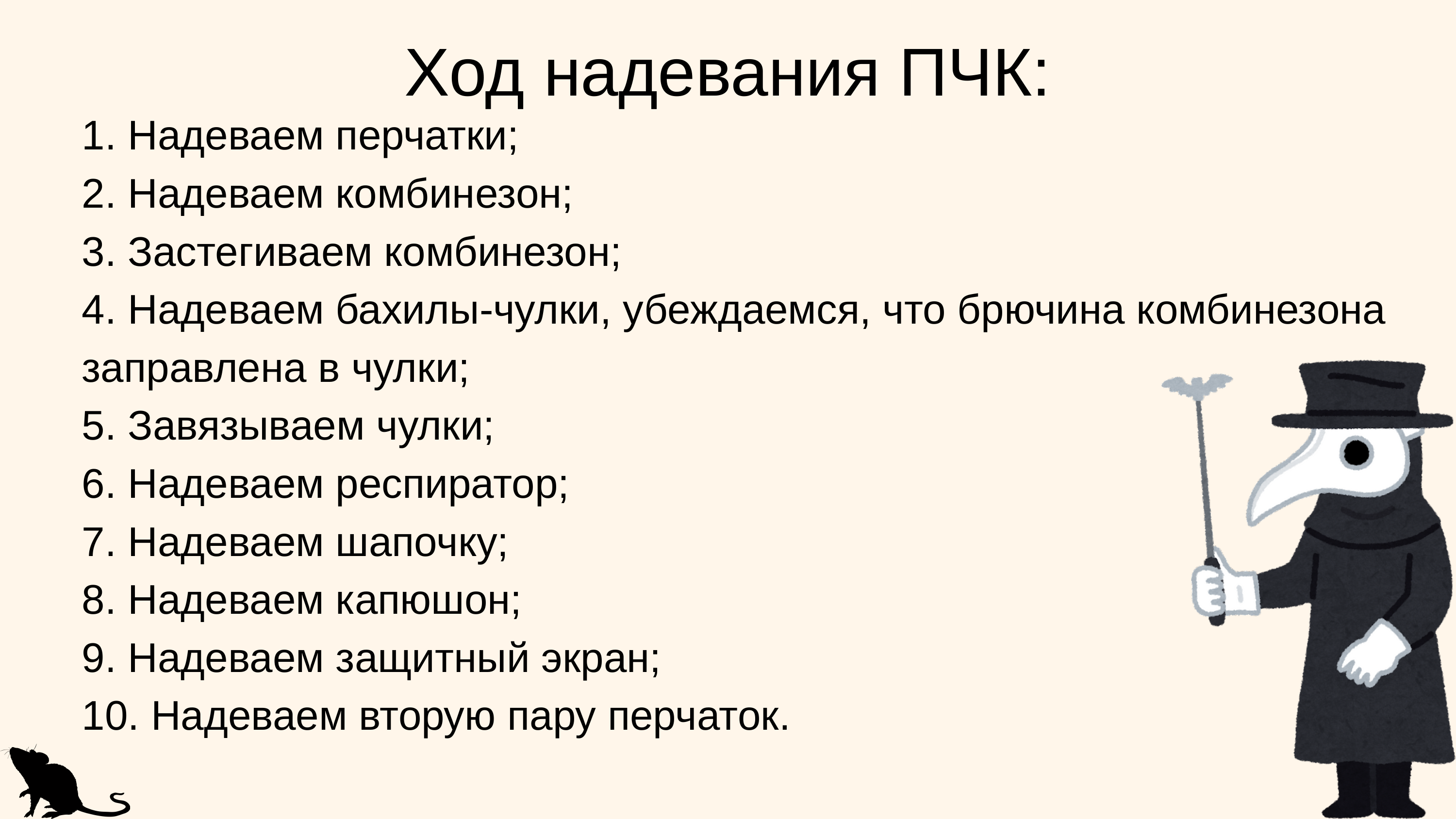

Ход надевания ПЧК:
1. Надеваем перчатки;
2. Надеваем комбинезон;
3. Застегиваем комбинезон;
4. Надеваем бахилы-чулки, убеждаемся, что брючина комбинезона заправлена в чулки;
5. Завязываем чулки;
6. Надеваем респиратор;
7. Надеваем шапочку;
8. Надеваем капюшон;
9. Надеваем защитный экран;
10. Надеваем вторую пару перчаток.